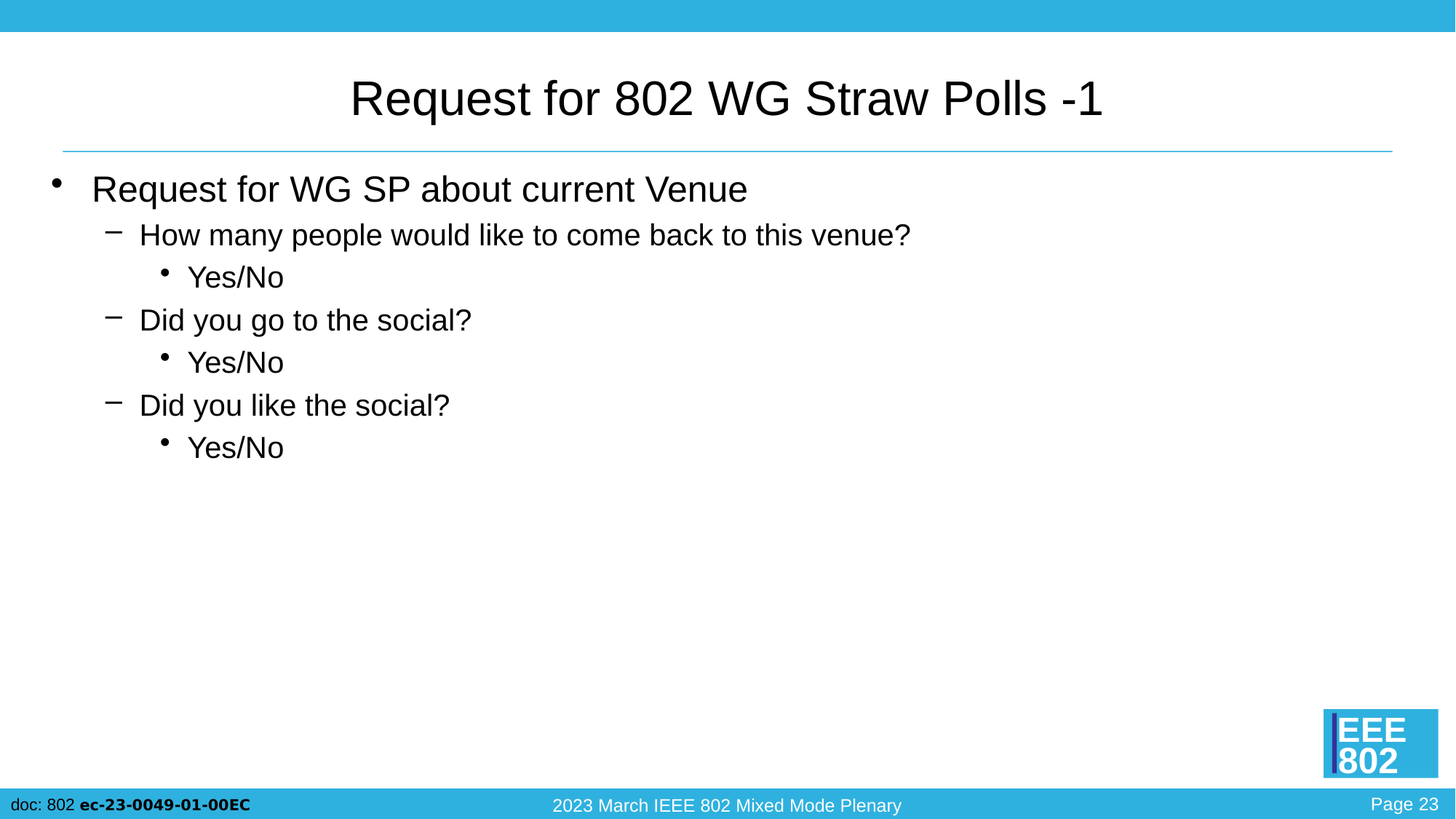

# Request for 802 WG Straw Polls -1
Request for WG SP about current Venue
How many people would like to come back to this venue?
Yes/No
Did you go to the social?
Yes/No
Did you like the social?
Yes/No